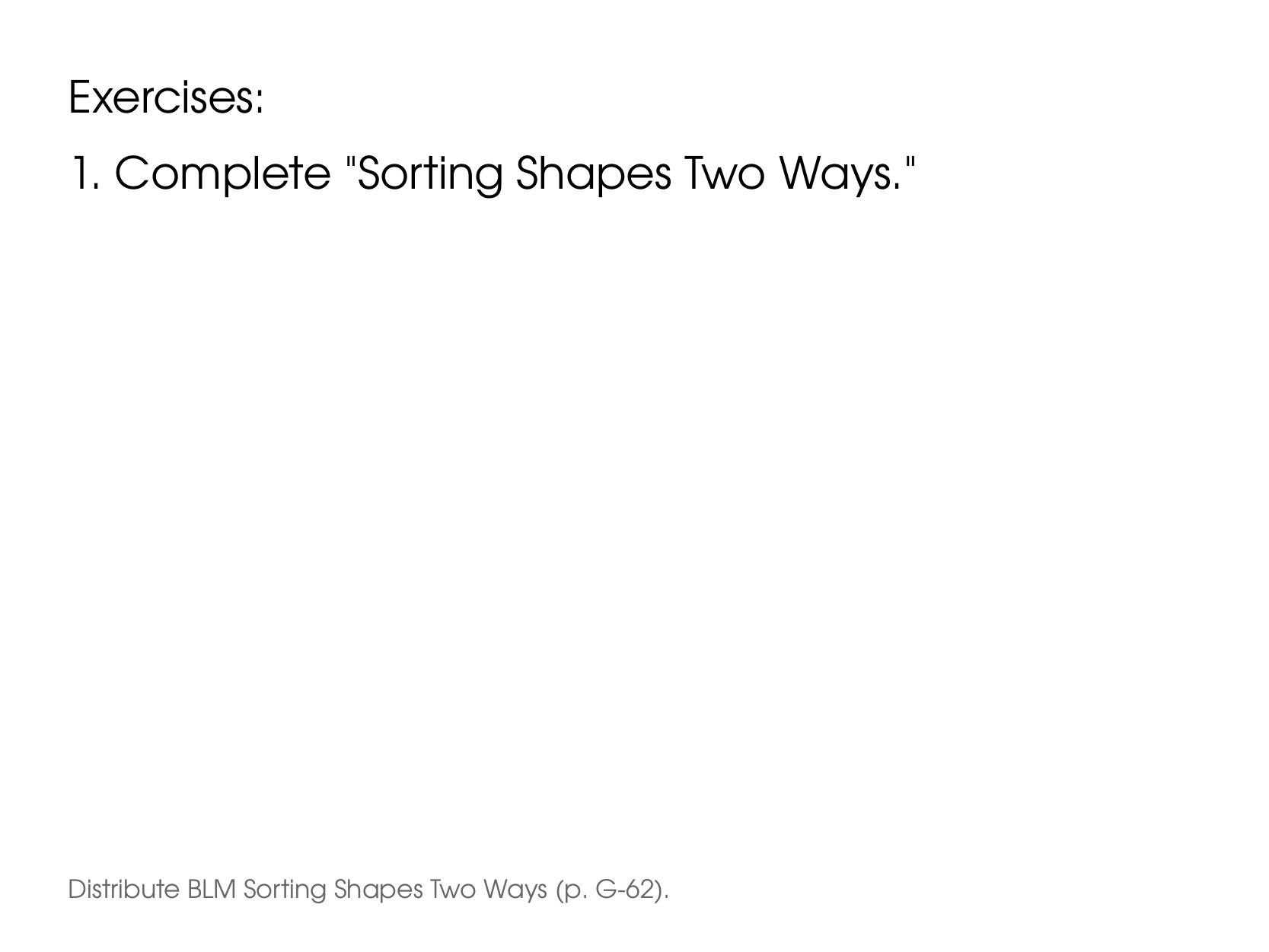

Exercises:
1. Complete "Sorting Shapes Two Ways."
Distribute BLM Sorting Shapes Two Ways (p. G-62).